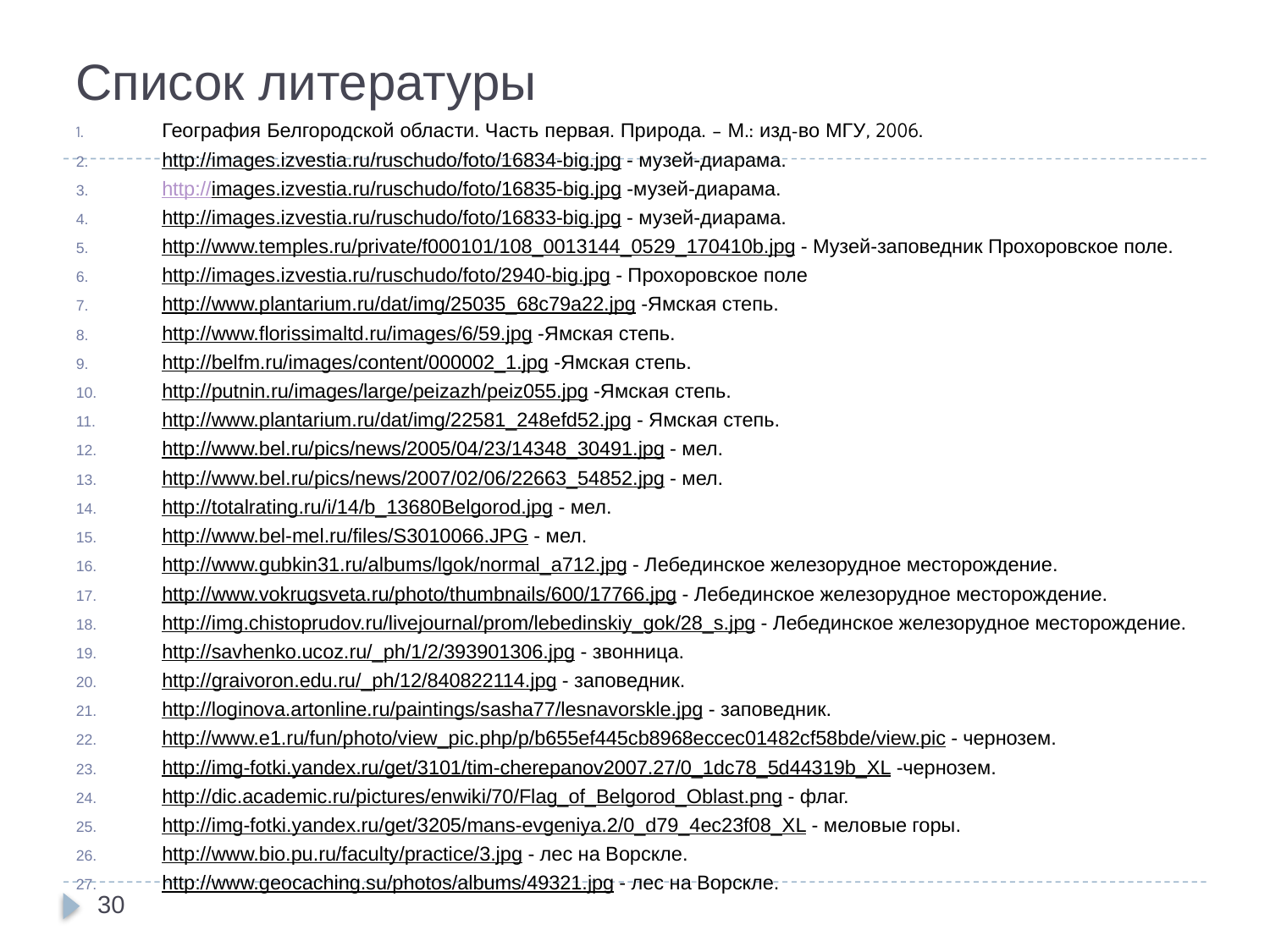

# Список литературы
География Белгородской области. Часть первая. Природа. – М.: изд-во МГУ, 2006.
http://images.izvestia.ru/ruschudo/foto/16834-big.jpg - музей-диарама.
http://images.izvestia.ru/ruschudo/foto/16835-big.jpg -музей-диарама.
http://images.izvestia.ru/ruschudo/foto/16833-big.jpg - музей-диарама.
http://www.temples.ru/private/f000101/108_0013144_0529_170410b.jpg - Музей-заповедник Прохоровское поле.
http://images.izvestia.ru/ruschudo/foto/2940-big.jpg - Прохоровское поле
http://www.plantarium.ru/dat/img/25035_68c79a22.jpg -Ямская степь.
http://www.florissimaltd.ru/images/6/59.jpg -Ямская степь.
http://belfm.ru/images/content/000002_1.jpg -Ямская степь.
http://putnin.ru/images/large/peizazh/peiz055.jpg -Ямская степь.
http://www.plantarium.ru/dat/img/22581_248efd52.jpg - Ямская степь.
http://www.bel.ru/pics/news/2005/04/23/14348_30491.jpg - мел.
http://www.bel.ru/pics/news/2007/02/06/22663_54852.jpg - мел.
http://totalrating.ru/i/14/b_13680Belgorod.jpg - мел.
http://www.bel-mel.ru/files/S3010066.JPG - мел.
http://www.gubkin31.ru/albums/lgok/normal_a712.jpg - Лебединское железорудное месторождение.
http://www.vokrugsveta.ru/photo/thumbnails/600/17766.jpg - Лебединское железорудное месторождение.
http://img.chistoprudov.ru/livejournal/prom/lebedinskiy_gok/28_s.jpg - Лебединское железорудное месторождение.
http://savhenko.ucoz.ru/_ph/1/2/393901306.jpg - звонница.
http://graivoron.edu.ru/_ph/12/840822114.jpg - заповедник.
http://loginova.artonline.ru/paintings/sasha77/lesnavorskle.jpg - заповедник.
http://www.e1.ru/fun/photo/view_pic.php/p/b655ef445cb8968eccec01482cf58bde/view.pic - чернозем.
http://img-fotki.yandex.ru/get/3101/tim-cherepanov2007.27/0_1dc78_5d44319b_XL -чернозем.
http://dic.academic.ru/pictures/enwiki/70/Flag_of_Belgorod_Oblast.png - флаг.
http://img-fotki.yandex.ru/get/3205/mans-evgeniya.2/0_d79_4ec23f08_XL - меловые горы.
http://www.bio.pu.ru/faculty/practice/3.jpg - лес на Ворскле.
http://www.geocaching.su/photos/albums/49321.jpg - лес на Ворскле.

30